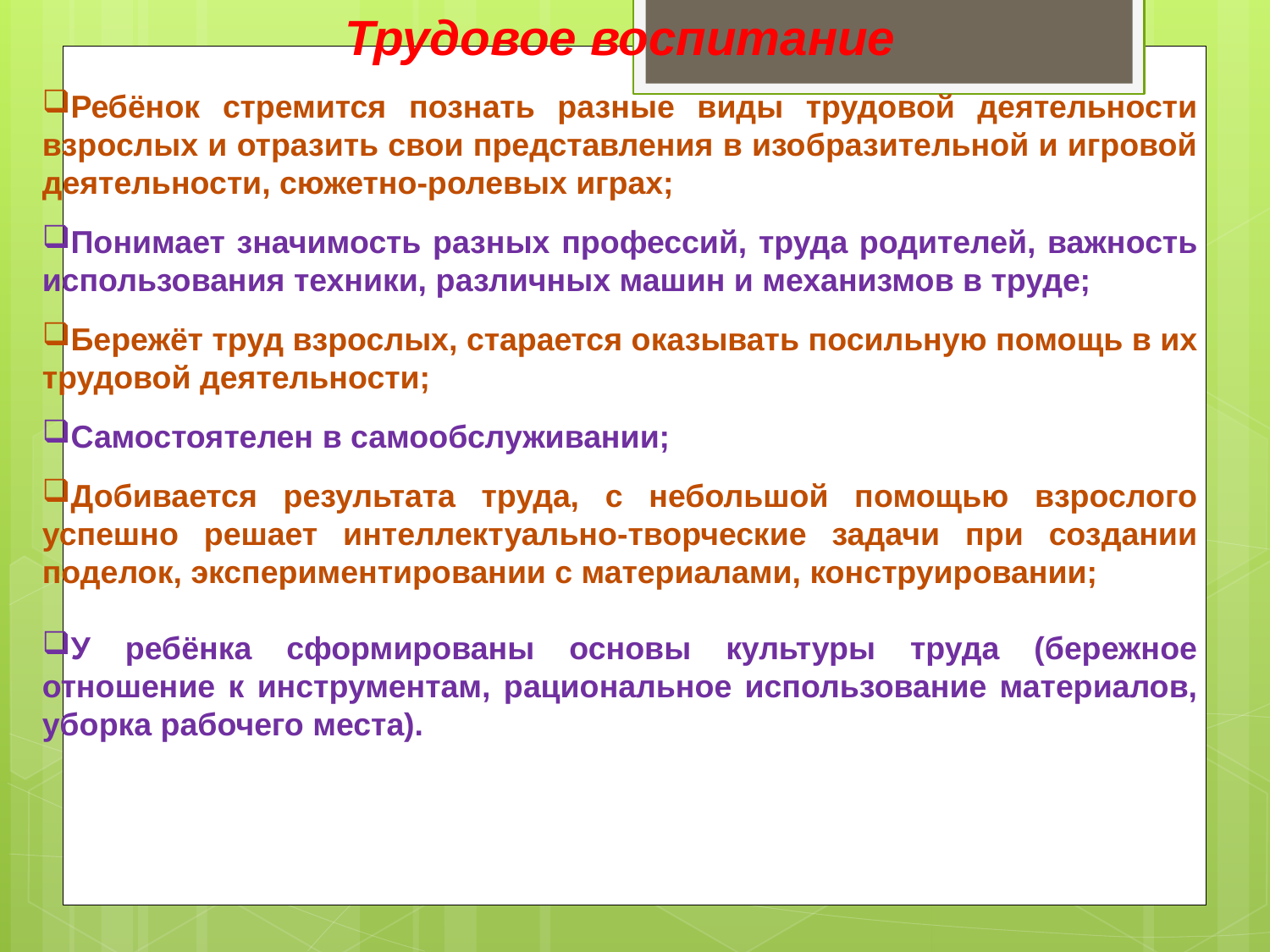

Трудовое воспитание

Ребёнок стремится познать разные виды трудовой деятельности взрослых и отразить свои представления в изобразительной и игровой деятельности, сюжетно-ролевых играх;

Понимает значимость разных профессий, труда родителей, важность использования техники, различных машин и механизмов в труде;

Бережёт труд взрослых, старается оказывать посильную помощь в их трудовой деятельности;

Самостоятелен в самообслуживании;

Добивается результата труда, с небольшой помощью взрослого успешно решает интеллектуально-творческие задачи при создании поделок, экспериментировании с материалами, конструировании;

У ребёнка сформированы основы культуры труда (бережное отношение к инструментам, рациональное использование материалов, уборка рабочего места).